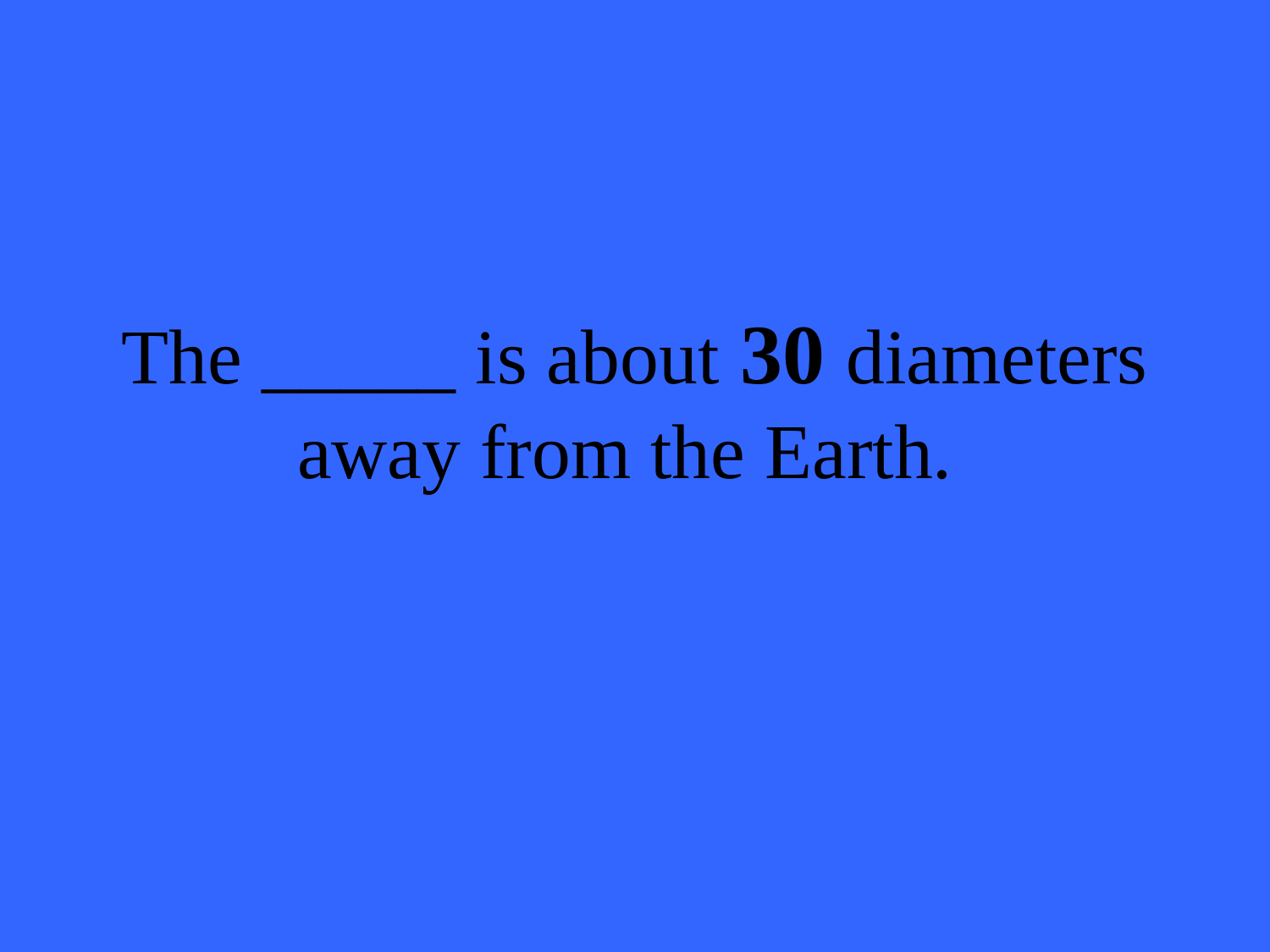

# The _____ is about 30 diameters away from the Earth.